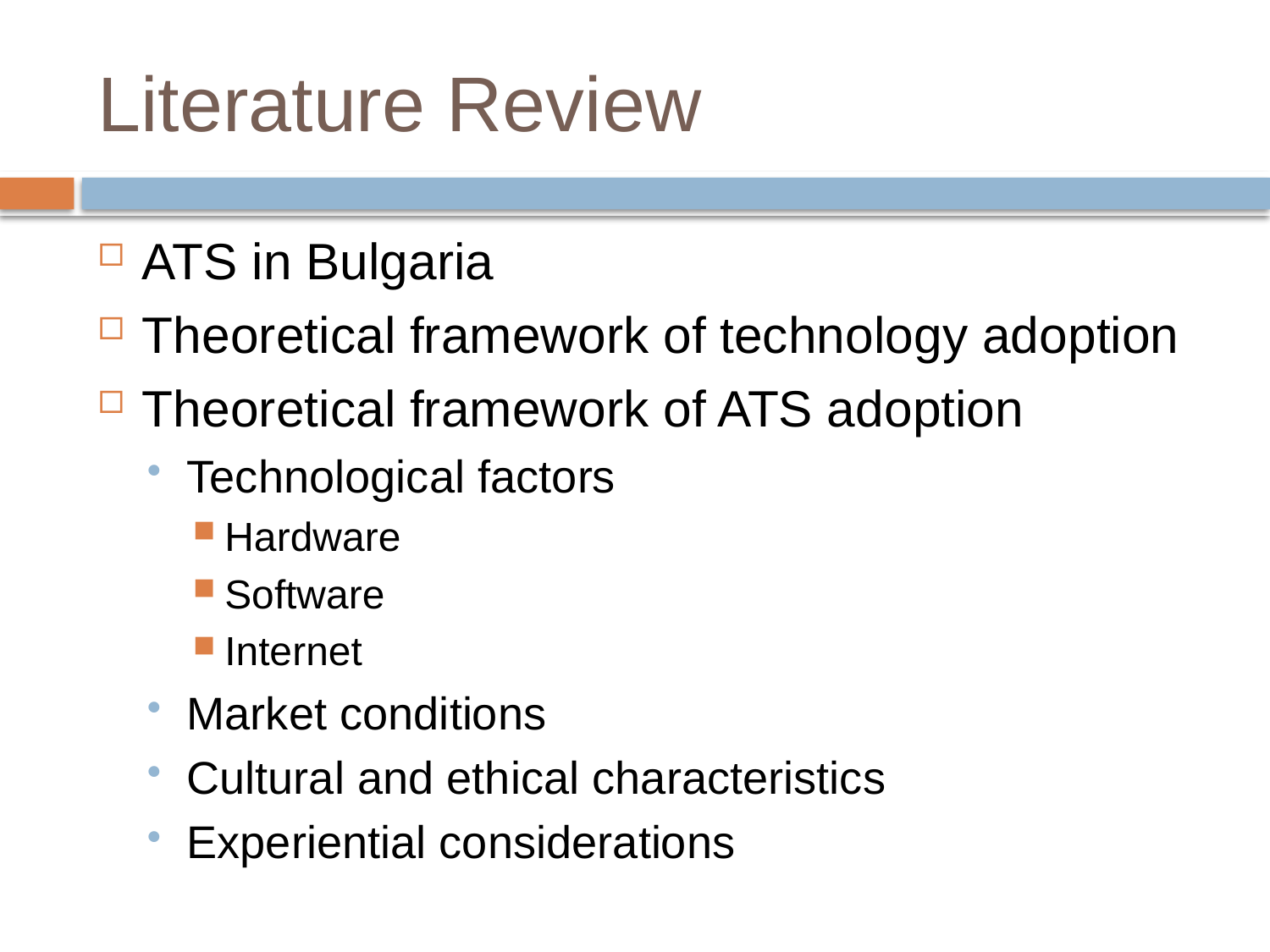

# Literature Review
ATS in Bulgaria
Theoretical framework of technology adoption
Theoretical framework of ATS adoption
Technological factors
Hardware
Software
Internet
Market conditions
Cultural and ethical characteristics
Experiential considerations